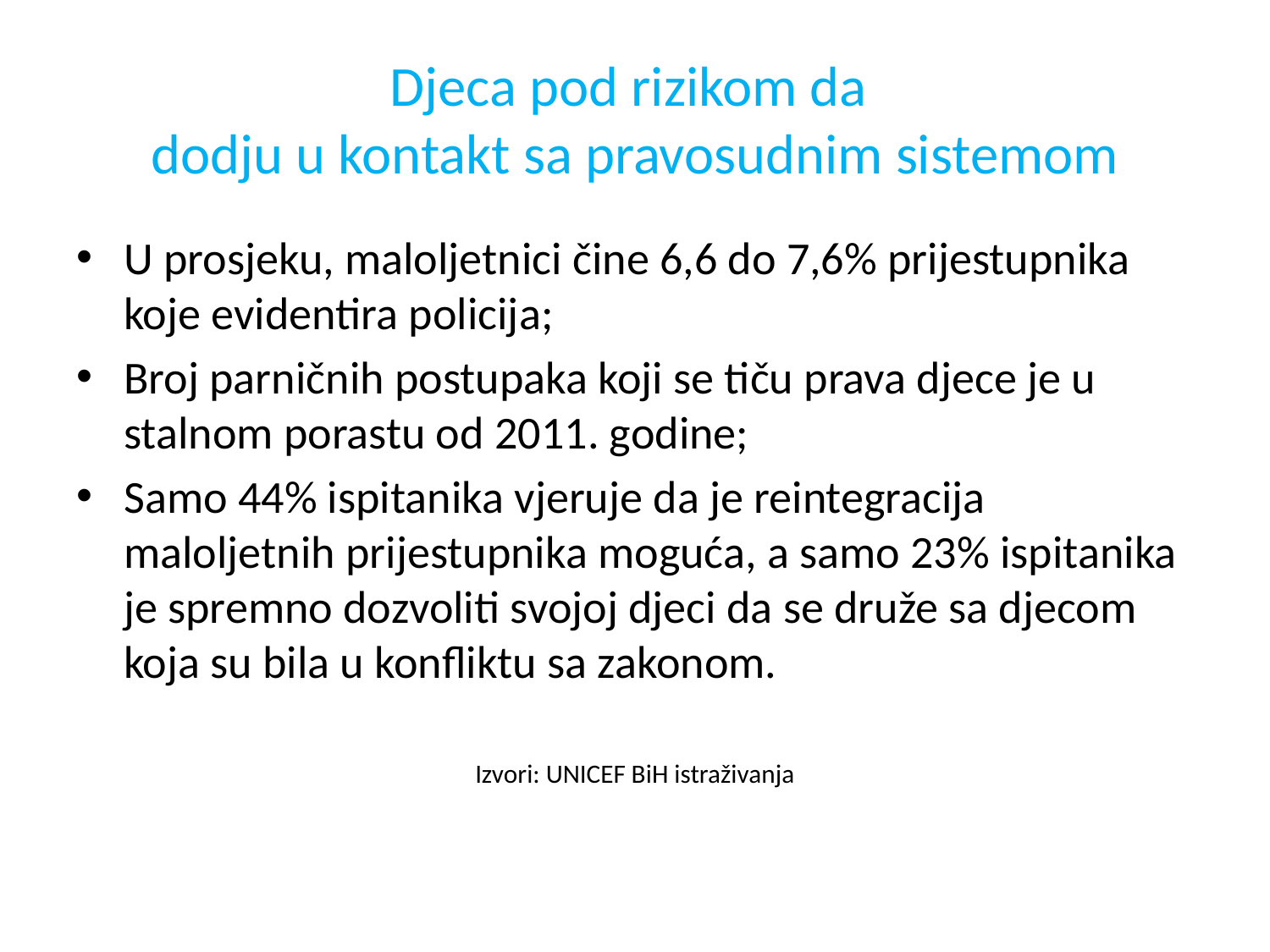

# Djeca pod rizikom da dodju u kontakt sa pravosudnim sistemom
U prosjeku, maloljetnici čine 6,6 do 7,6% prijestupnika koje evidentira policija;
Broj parničnih postupaka koji se tiču prava djece je u stalnom porastu od 2011. godine;
Samo 44% ispitanika vjeruje da je reintegracija maloljetnih prijestupnika moguća, a samo 23% ispitanika je spremno dozvoliti svojoj djeci da se druže sa djecom koja su bila u konfliktu sa zakonom.

Izvori: UNICEF BiH istraživanja